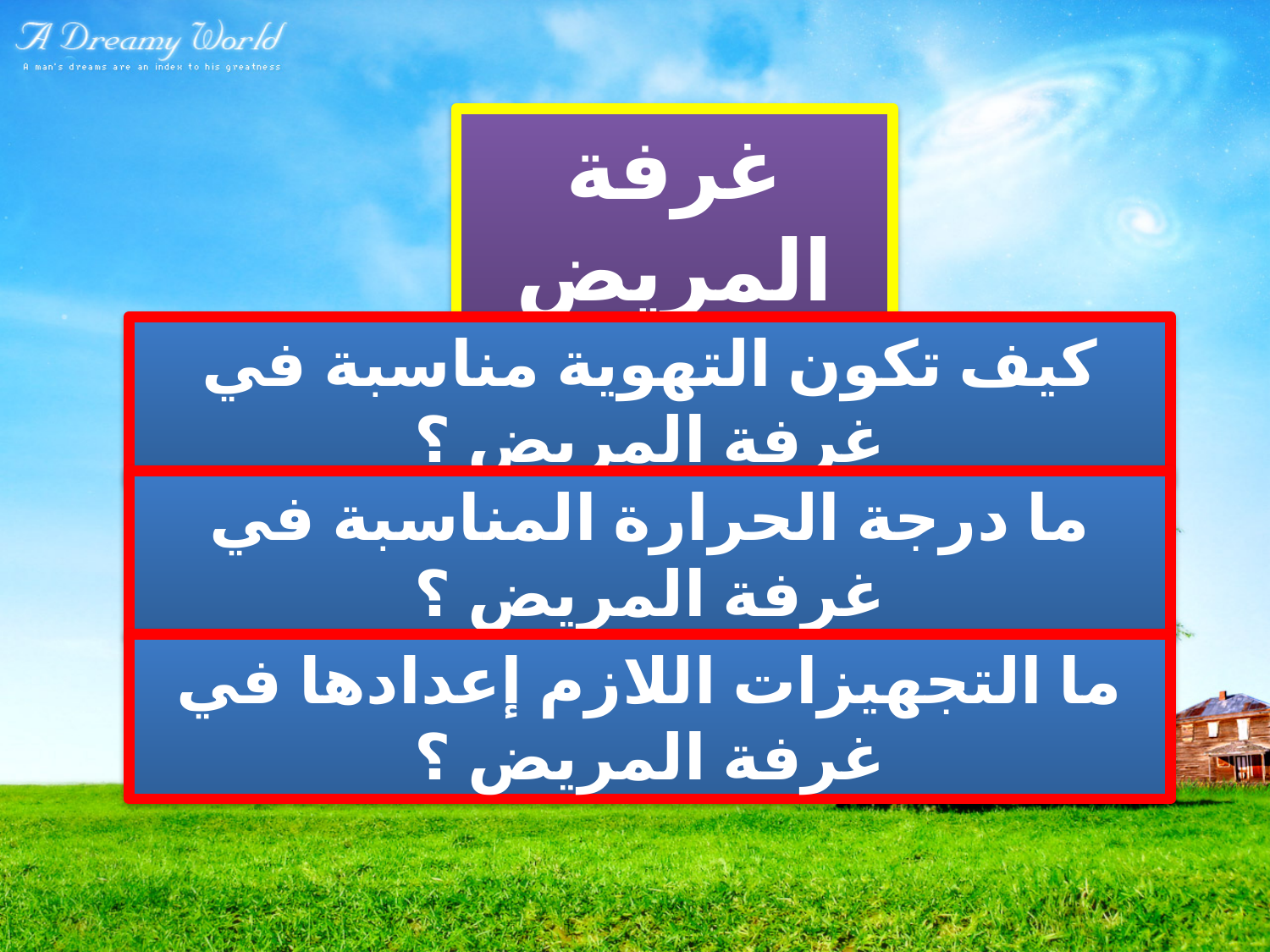

غرفة المريض
كيف تكون التهوية مناسبة في غرفة المريض ؟
ما درجة الحرارة المناسبة في غرفة المريض ؟
ما التجهيزات اللازم إعدادها في غرفة المريض ؟